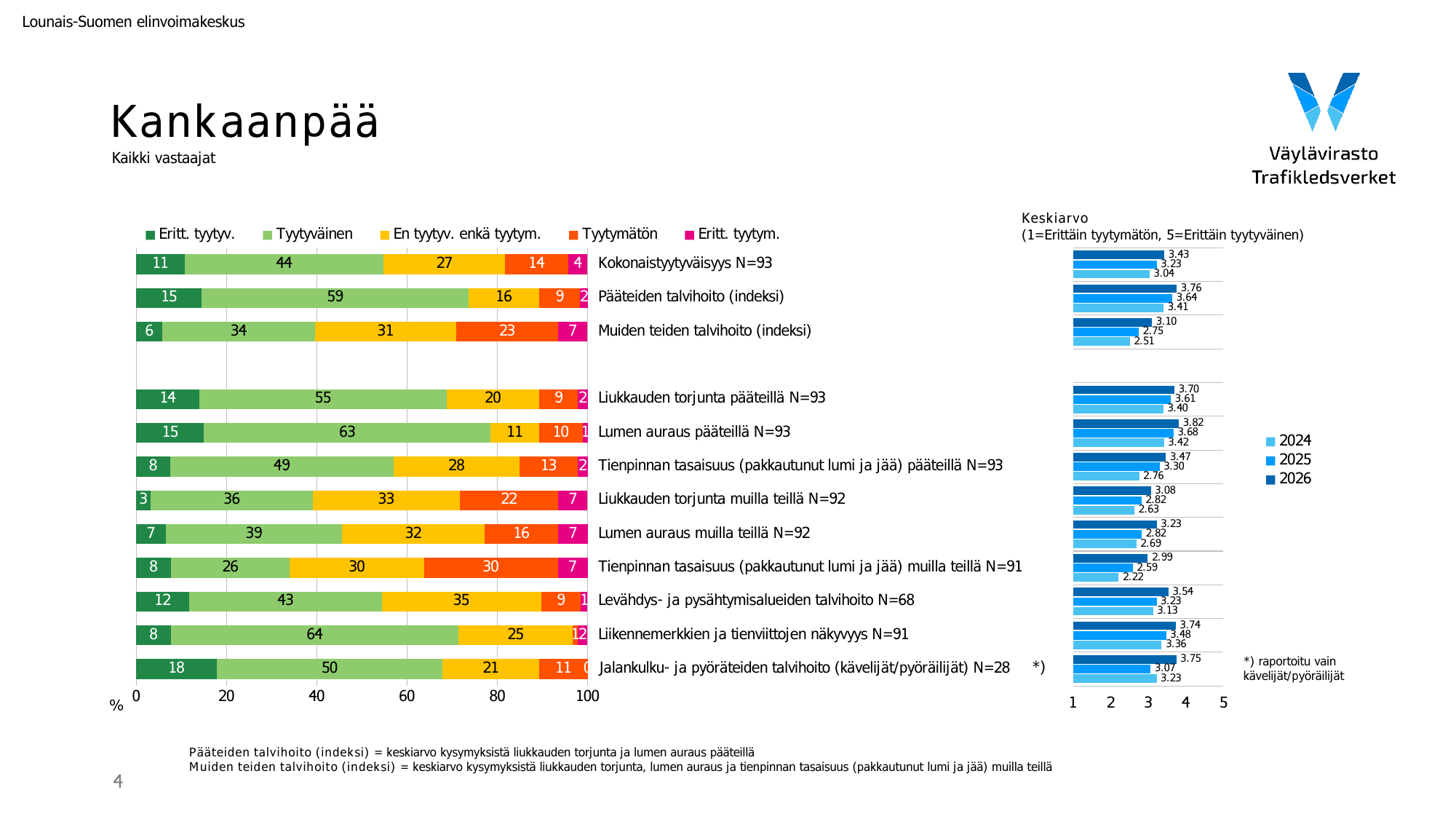

Lounais-Suomen elinvoimakeskus
# Kankaanpää
Kaikki vastaajat
Keskiarvo
(1=Erittäin tyytymätön, 5=Erittäin tyytyväinen)

### Chart

| Category | Eritt. tyytyv. | Tyytyväinen | En tyytyv. enkä tyytym. | Tyytymätön | Eritt. tyytym. |
|---|---|---|---|---|---|
| Kokonaistyytyväisyys N=93 | 10.75268817204301 | 44.086021505376344 | 26.881720430107524 | 13.978494623655912 | 4.301075268817205 |
| Pääteiden talvihoito (indeksi) | 14.516129032258064 | 59.13978494623656 | 15.591397849462366 | 9.13978494623656 | 1.612903225806452 |
| Muiden teiden talvihoito (indeksi) | 5.818181818181818 | 33.81818181818182 | 31.272727272727273 | 22.545454545454547 | 6.545454545454546 |
|  | None | None | None | None | None |
| Liukkauden torjunta pääteillä N=93 | 13.978494623655912 | 54.83870967741935 | 20.43010752688172 | 8.60215053763441 | 2.1505376344086025 |
| Lumen auraus pääteillä N=93 | 15.053763440860216 | 63.44086021505376 | 10.75268817204301 | 9.67741935483871 | 1.0752688172043012 |
| Tienpinnan tasaisuus (pakkautunut lumi ja jää) pääteillä N=93 | 7.526881720430108 | 49.46236559139785 | 27.956989247311824 | 12.903225806451612 | 2.1505376344086025 |
| Liukkauden torjunta muilla teillä N=92 | 3.260869565217391 | 35.869565217391305 | 32.608695652173914 | 21.73913043478261 | 6.521739130434782 |
| Lumen auraus muilla teillä N=92 | 6.521739130434782 | 39.130434782608695 | 31.521739130434785 | 16.304347826086957 | 6.521739130434782 |
| Tienpinnan tasaisuus (pakkautunut lumi ja jää) muilla teillä N=91 | 7.6923076923076925 | 26.373626373626376 | 29.67032967032967 | 29.67032967032967 | 6.593406593406594 |
| Levähdys- ja pysähtymisalueiden talvihoito N=68 | 11.76470588235294 | 42.64705882352941 | 35.294117647058826 | 8.823529411764707 | 1.4705882352941175 |
| Liikennemerkkien ja tienviittojen näkyvyys N=91 | 7.6923076923076925 | 63.73626373626373 | 25.274725274725274 | 1.098901098901099 | 2.197802197802198 |
| Jalankulku- ja pyöräteiden talvihoito (kävelijät/pyöräilijät) N=28 | 17.857142857142858 | 50.0 | 21.428571428571427 | 10.714285714285714 | 0.0 |

### Chart

| Category | 2026 | 2025 | 2024 |
|---|---|---|---|
*) raportoitu vain
kävelijät/pyöräilijät
*)
%
Pääteiden talvihoito (indeksi) = keskiarvo kysymyksistä liukkauden torjunta ja lumen auraus pääteillä
Muiden teiden talvihoito (indeksi) = keskiarvo kysymyksistä liukkauden torjunta, lumen auraus ja tienpinnan tasaisuus (pakkautunut lumi ja jää) muilla teillä

4